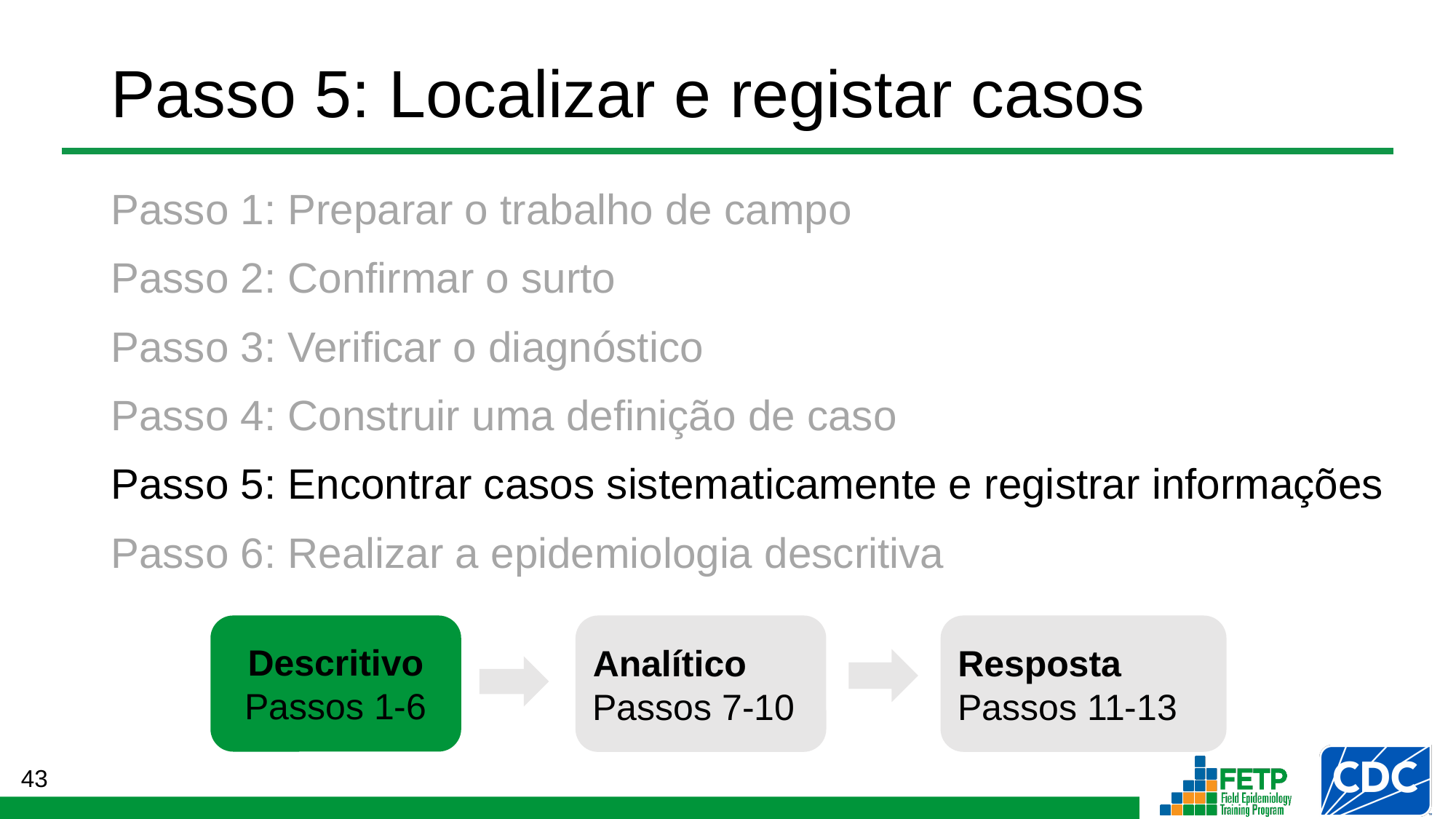

# Passo 5: Localizar e registar casos
Passo 1: Preparar o trabalho de campo
Passo 2: Confirmar o surto
Passo 3: Verificar o diagnóstico
Passo 4: Construir uma definição de caso
Passo 5: Encontrar casos sistematicamente e registrar informações
Passo 6: Realizar a epidemiologia descritiva
Descritivo
Passos 1-6
Analítico
Passos 7-10
Resposta
Passos 11-13